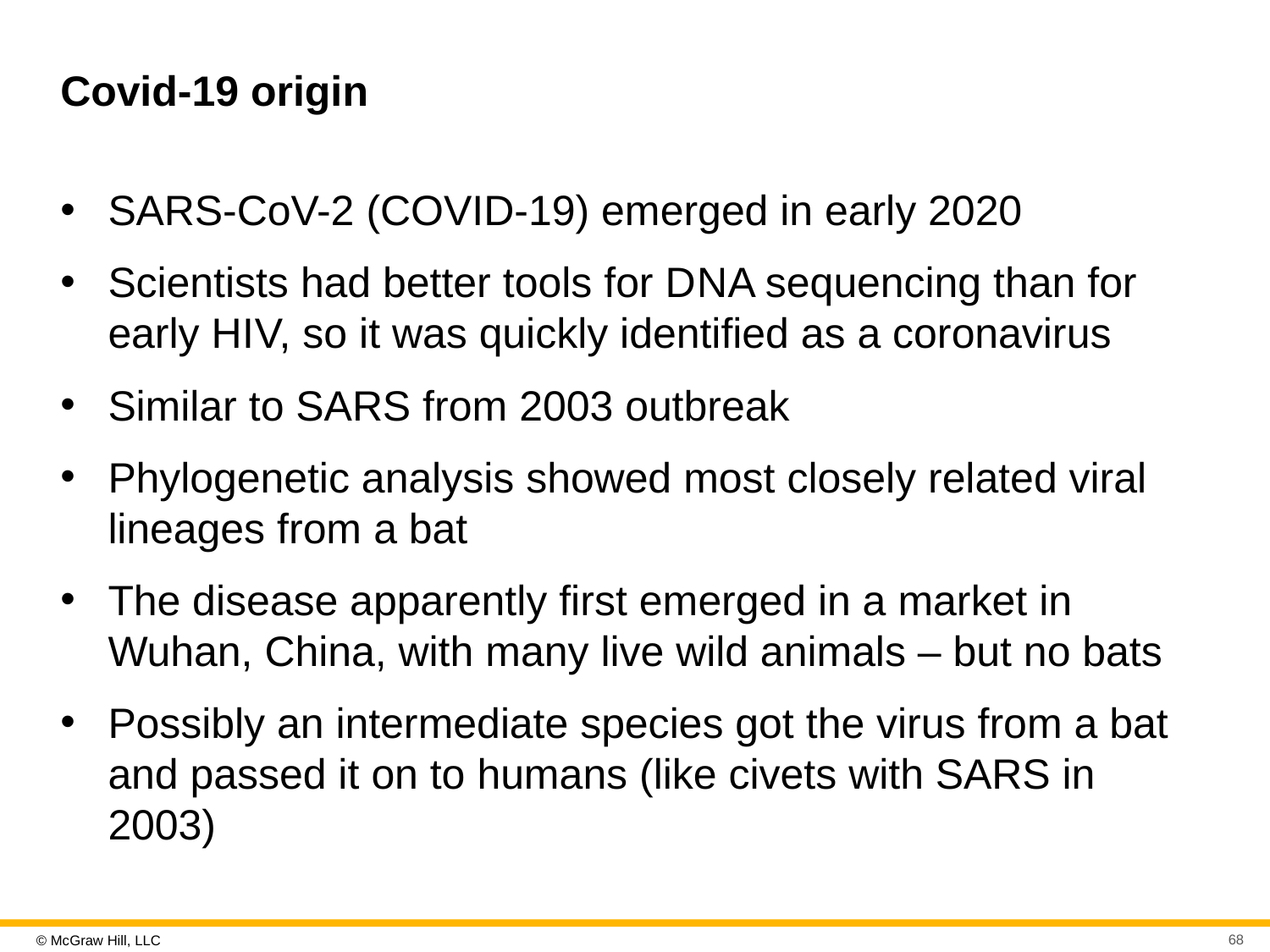

# Covid-19 origin
SARS-CoV-2 (COVID-19) emerged in early 2020
Scientists had better tools for D N A sequencing than for early H I V, so it was quickly identified as a coronavirus
Similar to SARS from 2003 outbreak
Phylogenetic analysis showed most closely related viral lineages from a bat
The disease apparently first emerged in a market in Wuhan, China, with many live wild animals – but no bats
Possibly an intermediate species got the virus from a bat and passed it on to humans (like civets with SARS in 2003)
68